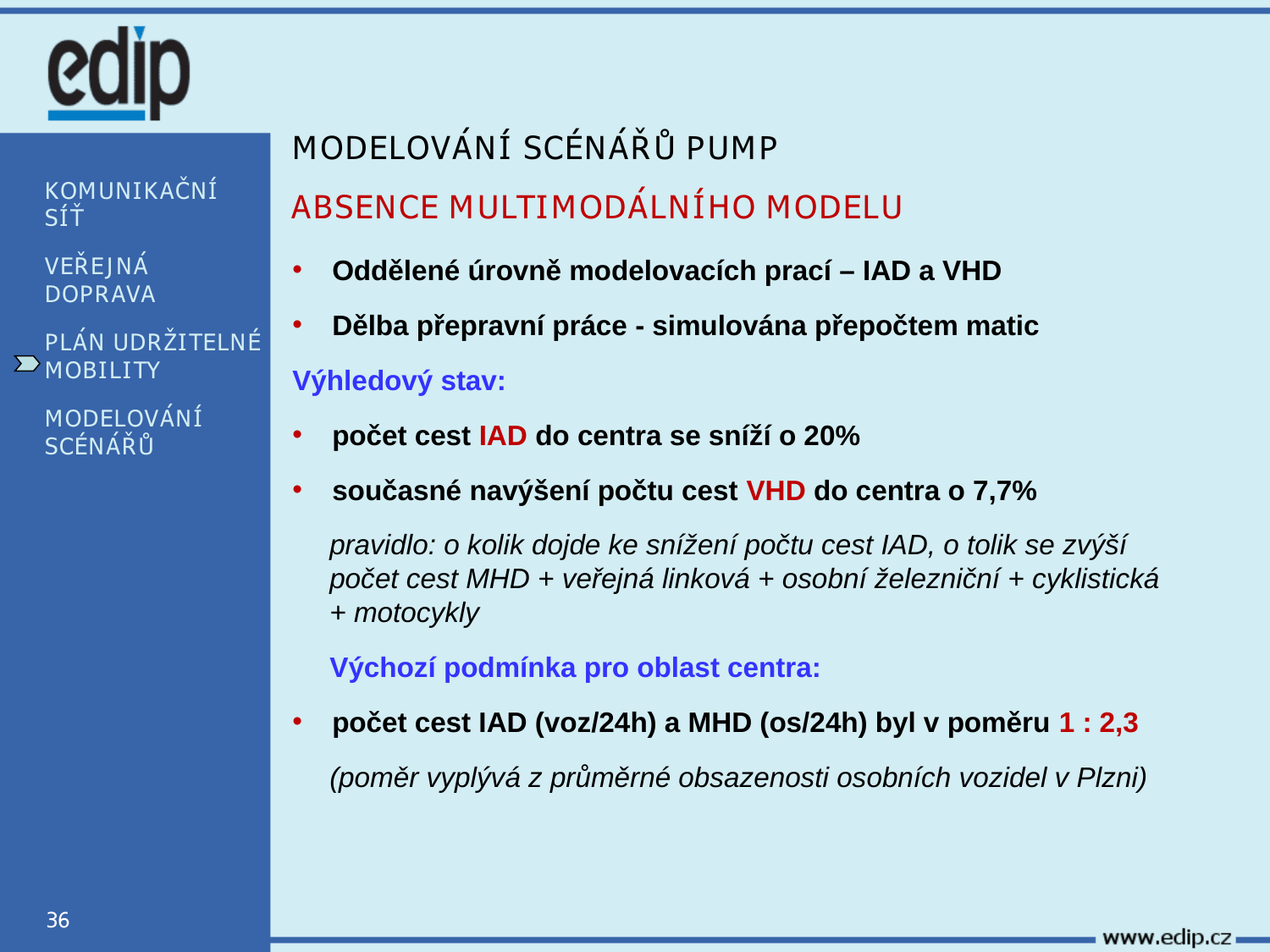

Modelování scénářů pump
Absence multimodálního modelu
Oddělené úrovně modelovacích prací – IAD a VHD
Dělba přepravní práce - simulována přepočtem matic
Výhledový stav:
počet cest IAD do centra se sníží o 20%
současné navýšení počtu cest VHD do centra o 7,7%
pravidlo: o kolik dojde ke snížení počtu cest IAD, o tolik se zvýší počet cest MHD + veřejná linková + osobní železniční + cyklistická + motocykly
Výchozí podmínka pro oblast centra:
počet cest IAD (voz/24h) a MHD (os/24h) byl v poměru 1 : 2,3
(poměr vyplývá z průměrné obsazenosti osobních vozidel v Plzni)